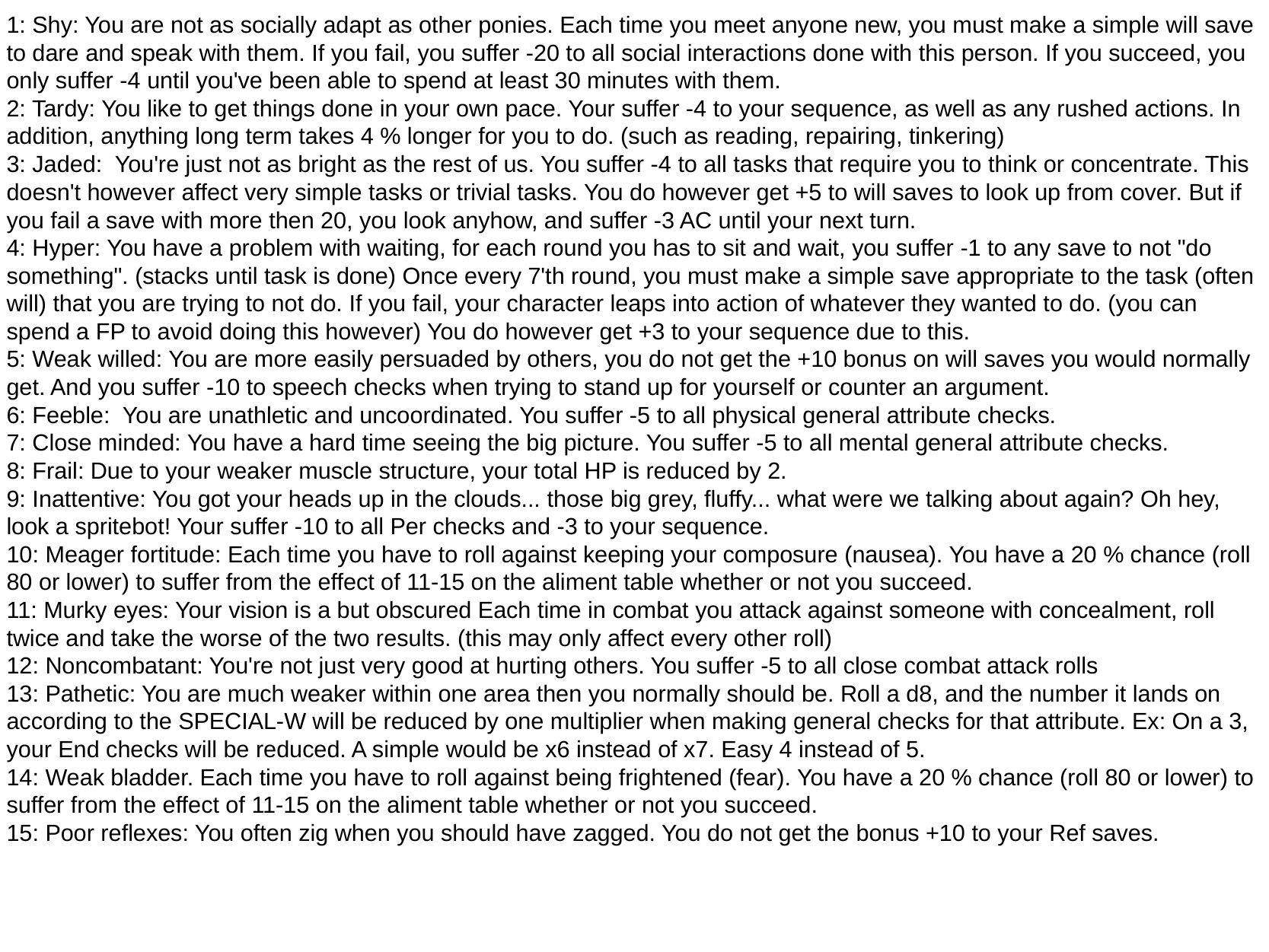

1: Shy: You are not as socially adapt as other ponies. Each time you meet anyone new, you must make a simple will save to dare and speak with them. If you fail, you suffer -20 to all social interactions done with this person. If you succeed, you only suffer -4 until you've been able to spend at least 30 minutes with them.
2: Tardy: You like to get things done in your own pace. Your suffer -4 to your sequence, as well as any rushed actions. In addition, anything long term takes 4 % longer for you to do. (such as reading, repairing, tinkering)
3: Jaded:  You're just not as bright as the rest of us. You suffer -4 to all tasks that require you to think or concentrate. This doesn't however affect very simple tasks or trivial tasks. You do however get +5 to will saves to look up from cover. But if you fail a save with more then 20, you look anyhow, and suffer -3 AC until your next turn.
4: Hyper: You have a problem with waiting, for each round you has to sit and wait, you suffer -1 to any save to not "do something". (stacks until task is done) Once every 7'th round, you must make a simple save appropriate to the task (often will) that you are trying to not do. If you fail, your character leaps into action of whatever they wanted to do. (you can spend a FP to avoid doing this however) You do however get +3 to your sequence due to this.
5: Weak willed: You are more easily persuaded by others, you do not get the +10 bonus on will saves you would normally get. And you suffer -10 to speech checks when trying to stand up for yourself or counter an argument.
6: Feeble:  You are unathletic and uncoordinated. You suffer -5 to all physical general attribute checks.
7: Close minded: You have a hard time seeing the big picture. You suffer -5 to all mental general attribute checks.
8: Frail: Due to your weaker muscle structure, your total HP is reduced by 2.
9: Inattentive: You got your heads up in the clouds... those big grey, fluffy... what were we talking about again? Oh hey, look a spritebot! Your suffer -10 to all Per checks and -3 to your sequence.
10: Meager fortitude: Each time you have to roll against keeping your composure (nausea). You have a 20 % chance (roll 80 or lower) to suffer from the effect of 11-15 on the aliment table whether or not you succeed.
11: Murky eyes: Your vision is a but obscured Each time in combat you attack against someone with concealment, roll twice and take the worse of the two results. (this may only affect every other roll)
12: Noncombatant: You're not just very good at hurting others. You suffer -5 to all close combat attack rolls
13: Pathetic: You are much weaker within one area then you normally should be. Roll a d8, and the number it lands on according to the SPECIAL-W will be reduced by one multiplier when making general checks for that attribute. Ex: On a 3, your End checks will be reduced. A simple would be x6 instead of x7. Easy 4 instead of 5.
14: Weak bladder. Each time you have to roll against being frightened (fear). You have a 20 % chance (roll 80 or lower) to suffer from the effect of 11-15 on the aliment table whether or not you succeed.
15: Poor reflexes: You often zig when you should have zagged. You do not get the bonus +10 to your Ref saves.